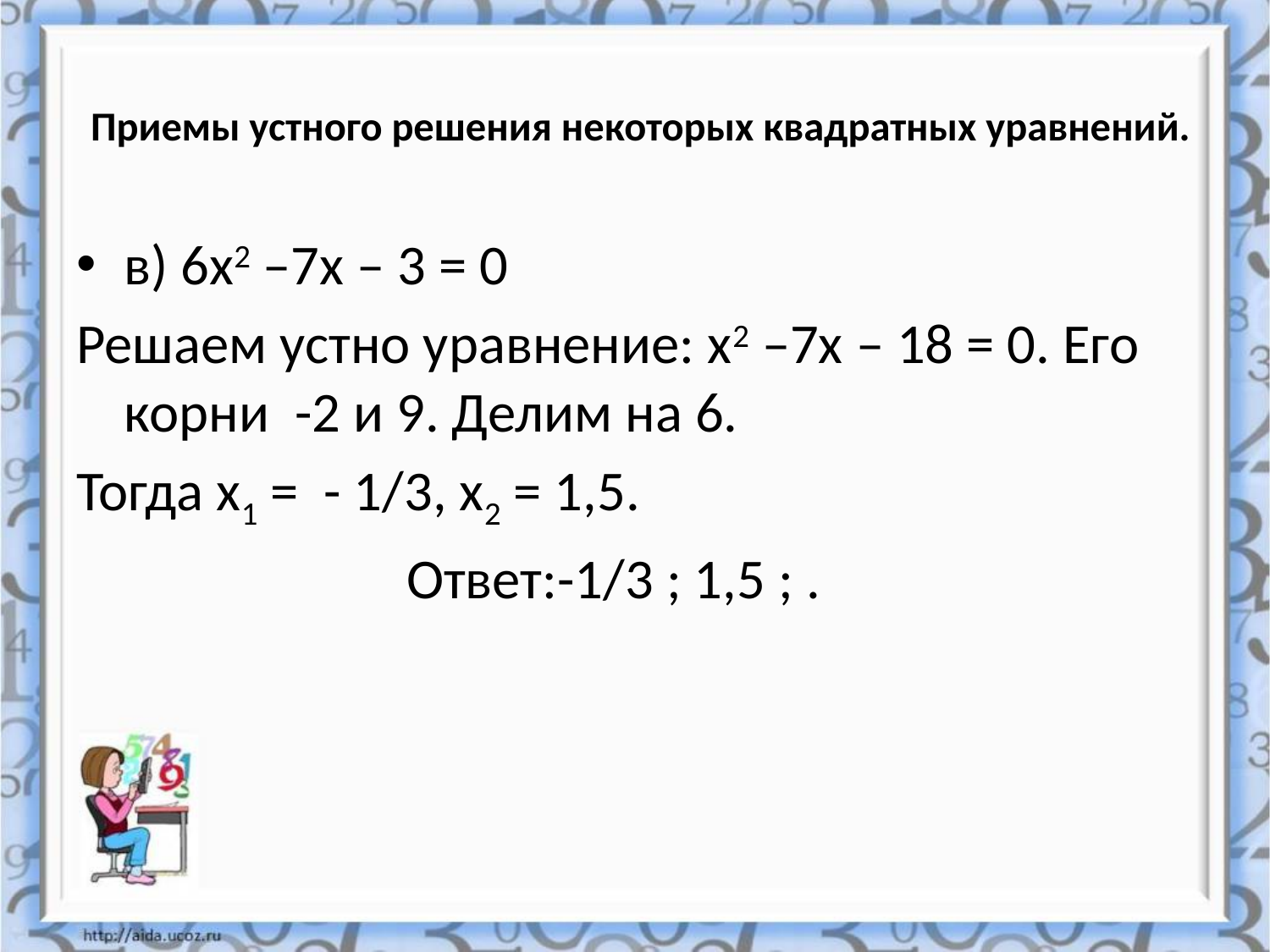

# Приемы устного решения некоторых квадратных уравнений.
в) 6х2 –7х – 3 = 0
Решаем устно уравнение: х2 –7х – 18 = 0. Его корни  -2 и 9. Делим на 6.
Тогда х1 =  - 1/3, х2 = 1,5.
                          Ответ:-1/3 ; 1,5 ; .